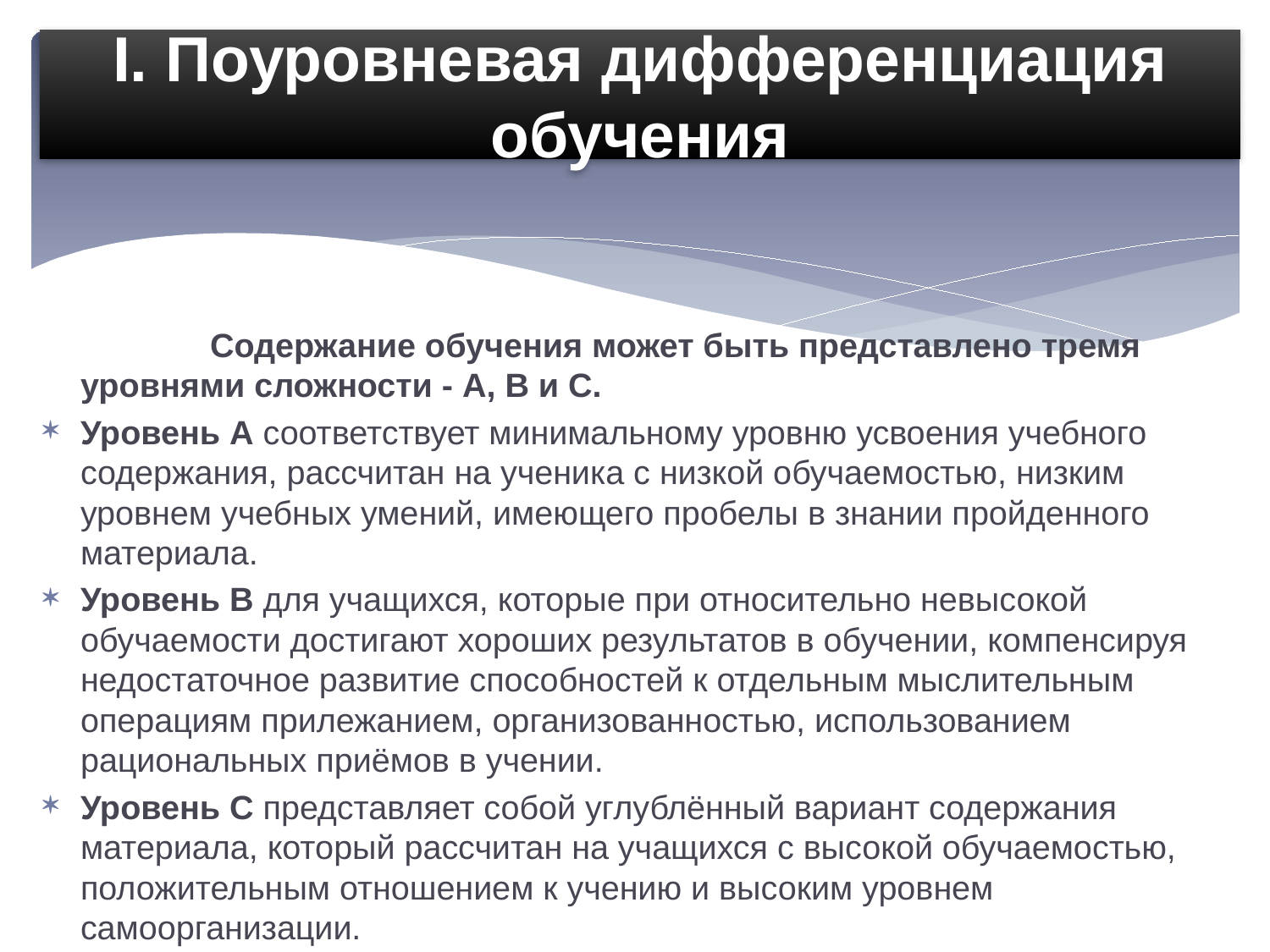

# I. Поуровневая дифференциация обучения
                  Содержание обучения может быть представлено тремя уровнями сложности - А, В и С.
Уровень А соответствует минимальному уровню усвоения учебного содержания, рассчитан на ученика с низкой обучаемостью, низким уровнем учебных умений, имеющего пробелы в знании пройденного материала.
Уровень В для учащихся, которые при относительно невысокой обучаемости достигают хороших результатов в обучении, компенсируя недостаточное развитие способностей к отдельным мыслительным операциям прилежанием, организованностью, использованием рациональных приёмов в учении.
Уровень С представляет собой углублённый вариант содержания материала, который рассчитан на учащихся с высокой обучаемостью, положительным отношением к учению и высоким уровнем самоорганизации.